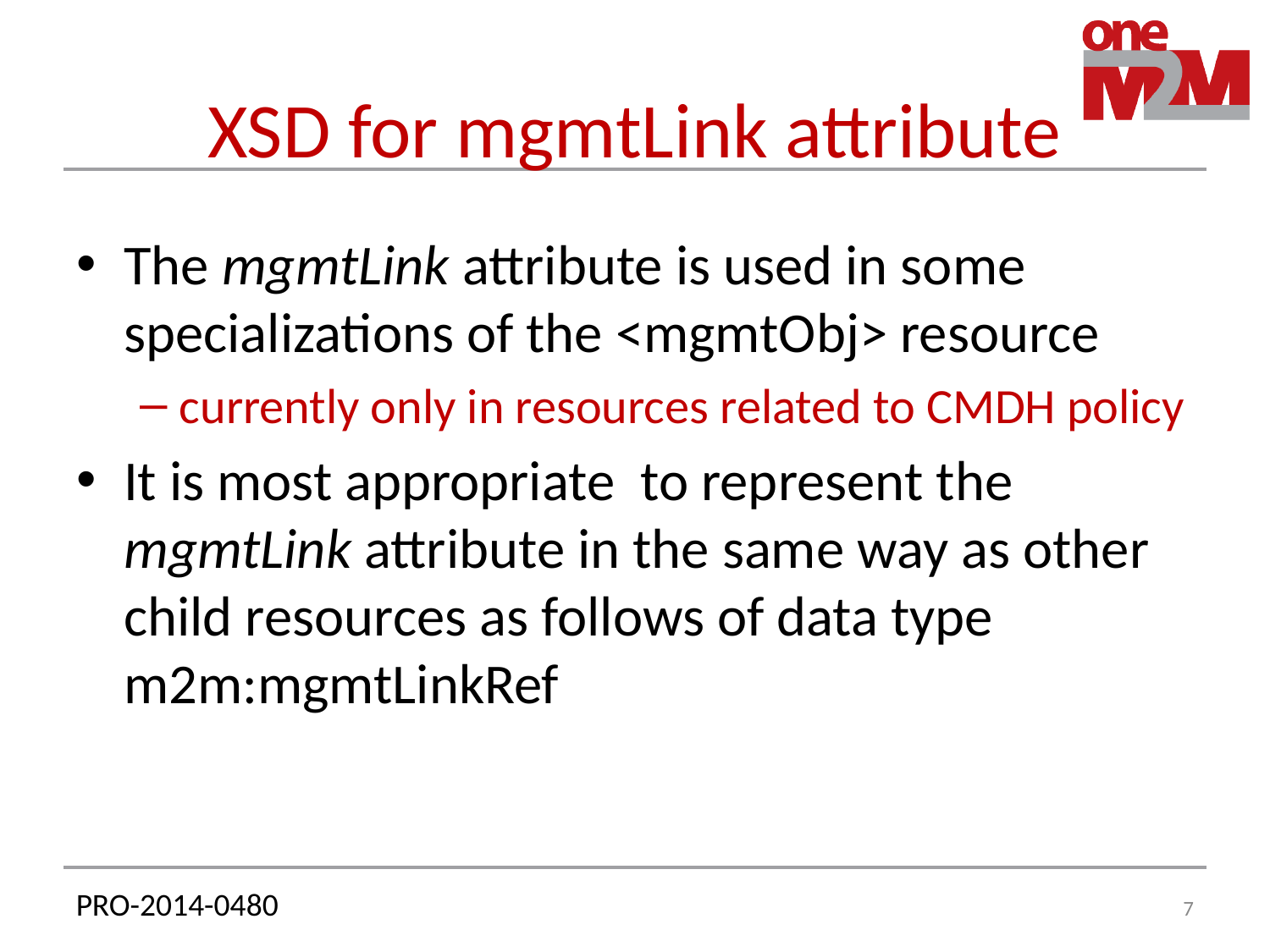

# XSD for mgmtLink attribute
The mgmtLink attribute is used in some specializations of the <mgmtObj> resource
currently only in resources related to CMDH policy
It is most appropriate  to represent the mgmtLink attribute in the same way as other child resources as follows of data type m2m:mgmtLinkRef

7